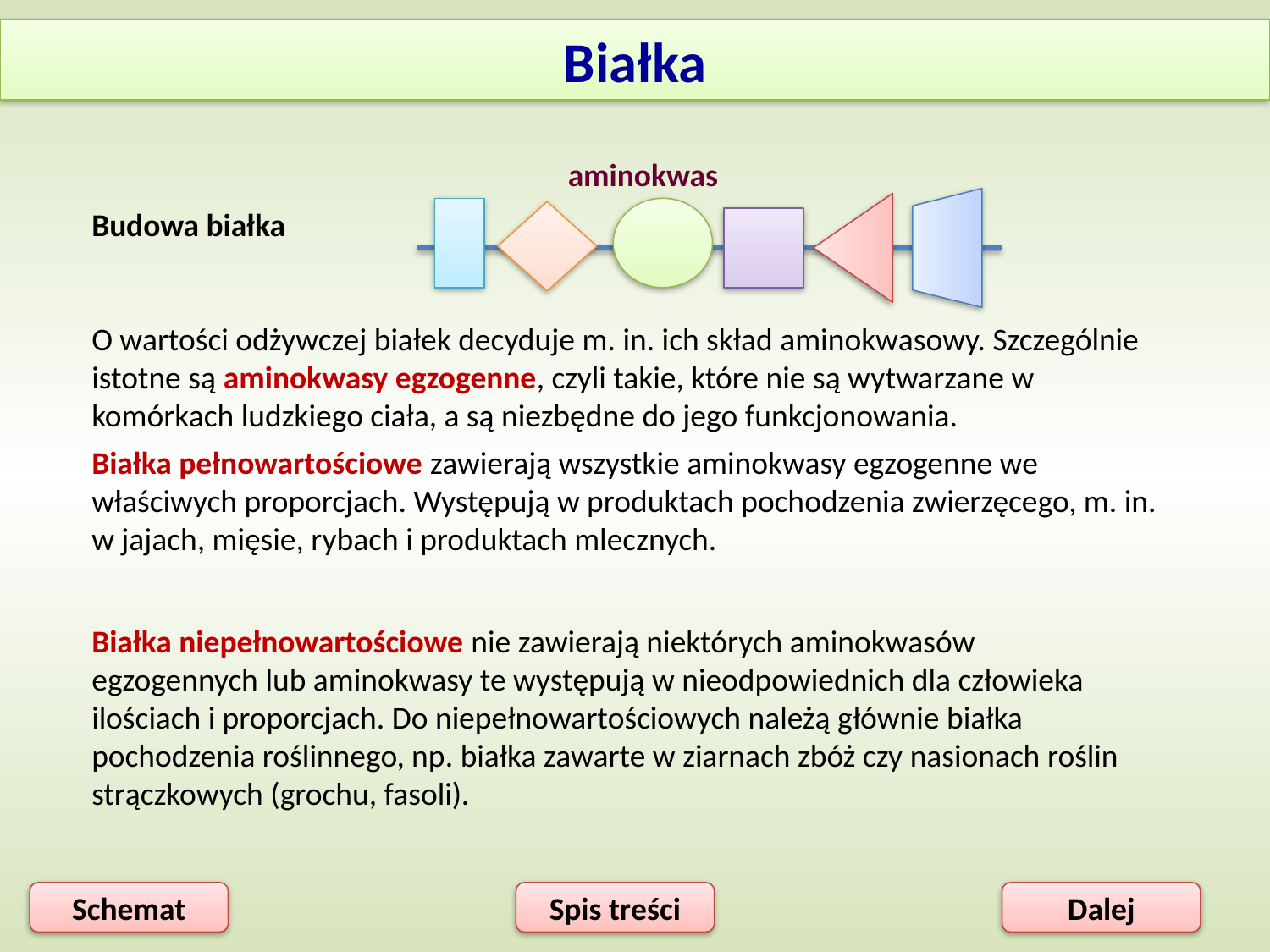

Białka
aminokwas

Budowa białka

O wartości odżywczej białek decyduje m. in. ich skład aminokwasowy. Szczególnie istotne są aminokwasy egzogenne, czyli takie, które nie są wytwarzane w komórkach ludzkiego ciała, a są niezbędne do jego funkcjonowania.
Białka pełnowartościowe zawierają wszystkie aminokwasy egzogenne we właściwych proporcjach. Występują w produktach pochodzenia zwierzęcego, m. in. w jajach, mięsie, rybach i produktach mlecznych.
Białka niepełnowartościowe nie zawierają niektórych aminokwasów egzogennych lub aminokwasy te występują w nieodpowiednich dla człowieka ilościach i proporcjach. Do niepełnowartościowych należą głównie białka pochodzenia roślinnego, np. białka zawarte w ziarnach zbóż czy nasionach roślin strączkowych (grochu, fasoli).
Schemat
Spis treści
Dalej